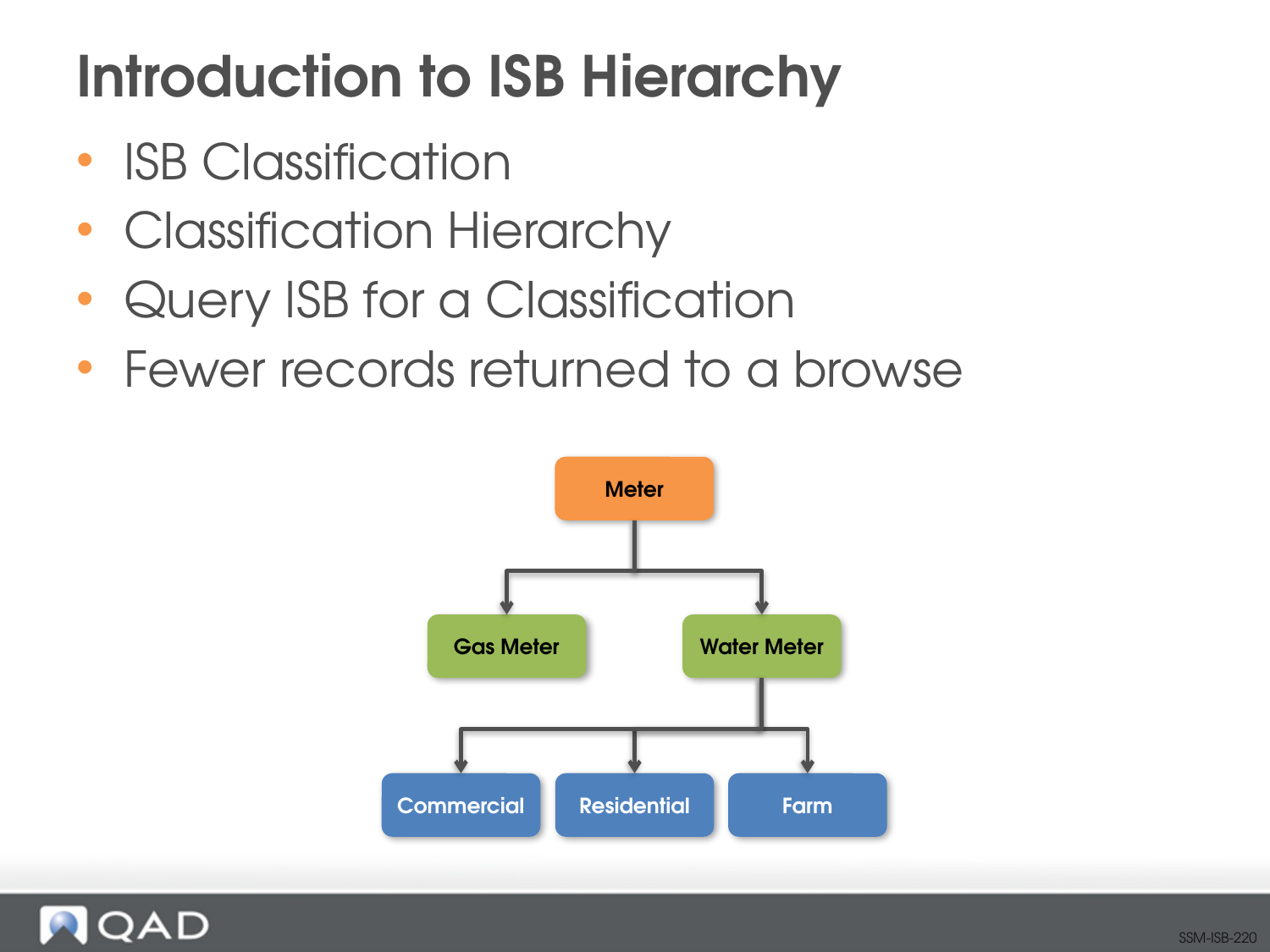

# Introduction to ISB Hierarchy
ISB Classification
Classification Hierarchy
Query ISB for a Classification
Fewer records returned to a browse
Meter
Gas Meter
Water Meter
Commercial
Residential
Farm
SSM-ISB-220